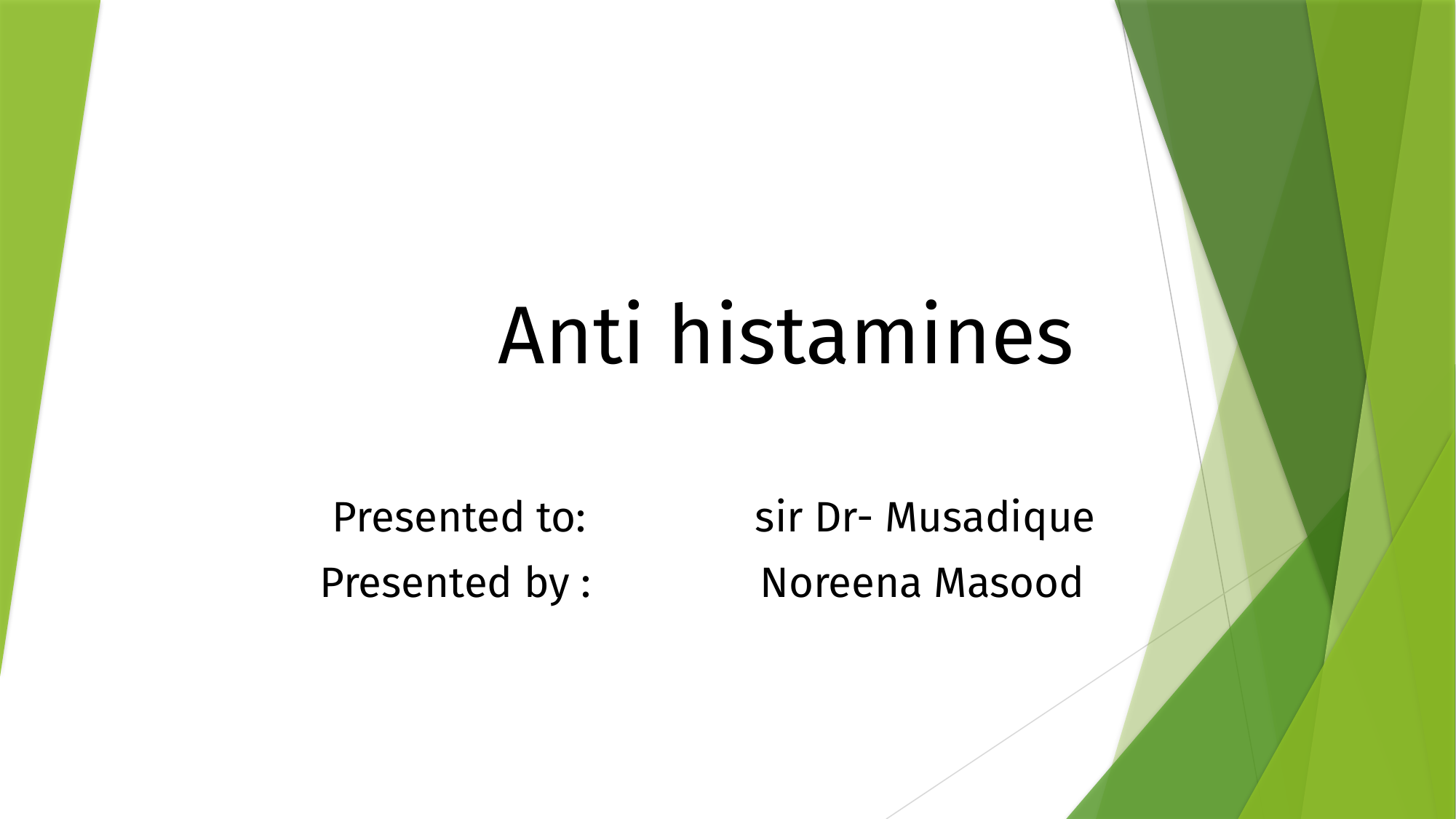

# Anti histamines
            Presented to:               sir Dr- Musadique
Presented by :               Noreena Masood